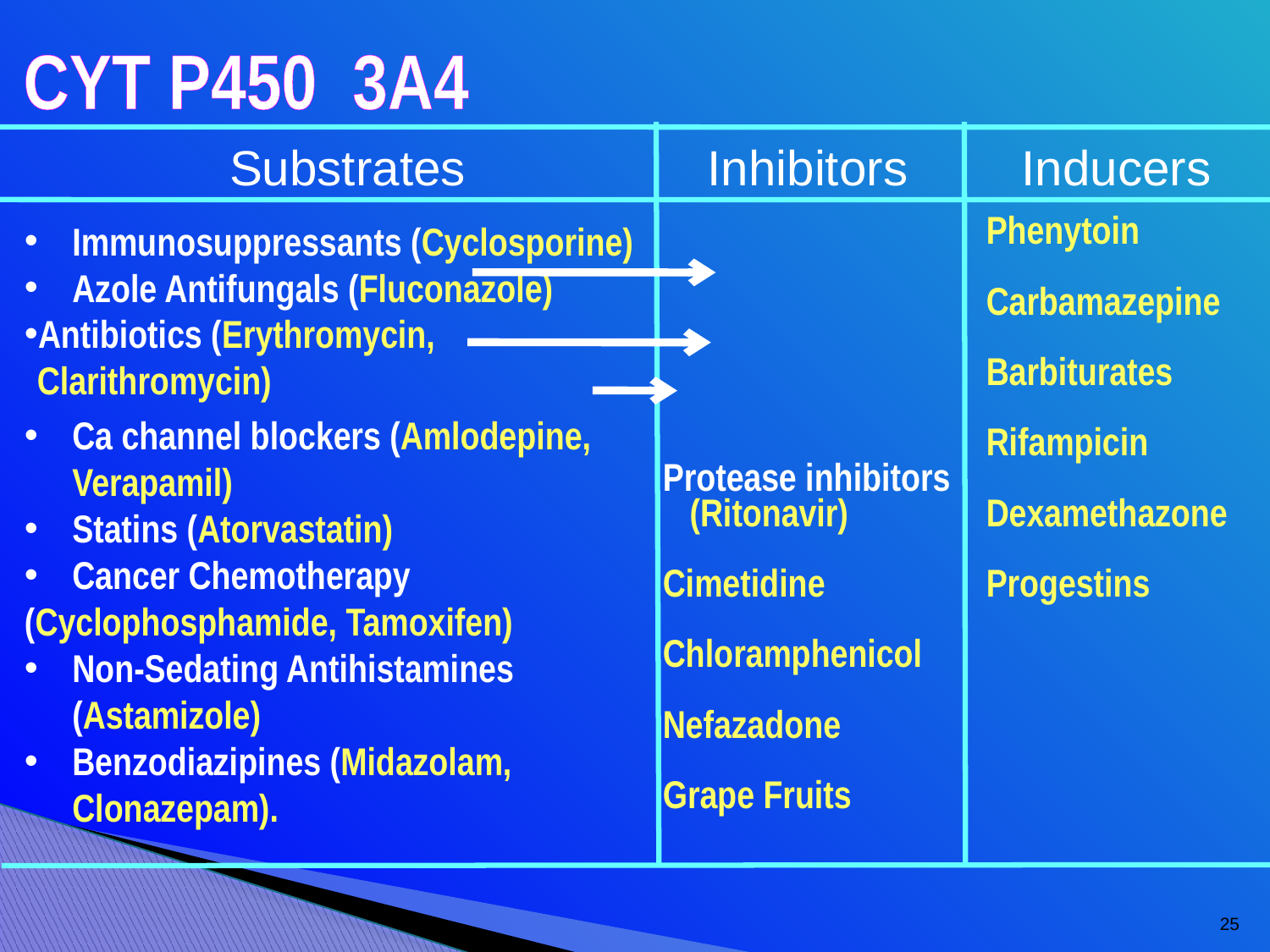

CYT P450  3A4
Substrates
Immunosuppressants (Cyclosporine)
Azole Antifungals (Fluconazole)
Antibiotics (Erythromycin, Clarithromycin)

Ca channel blockers (Amlodepine, Verapamil)
Statins (Atorvastatin)
Cancer Chemotherapy
(Cyclophosphamide, Tamoxifen)
Non-Sedating Antihistamines (Astamizole)
Benzodiazipines (Midazolam, Clonazepam).

Inhibitors

Protease inhibitors
   (Ritonavir)

Cimetidine

Chloramphenicol

Nefazadone

Grape Fruits

Inducers
Phenytoin

Carbamazepine

Barbiturates

Rifampicin

Dexamethazone

Progestins
25